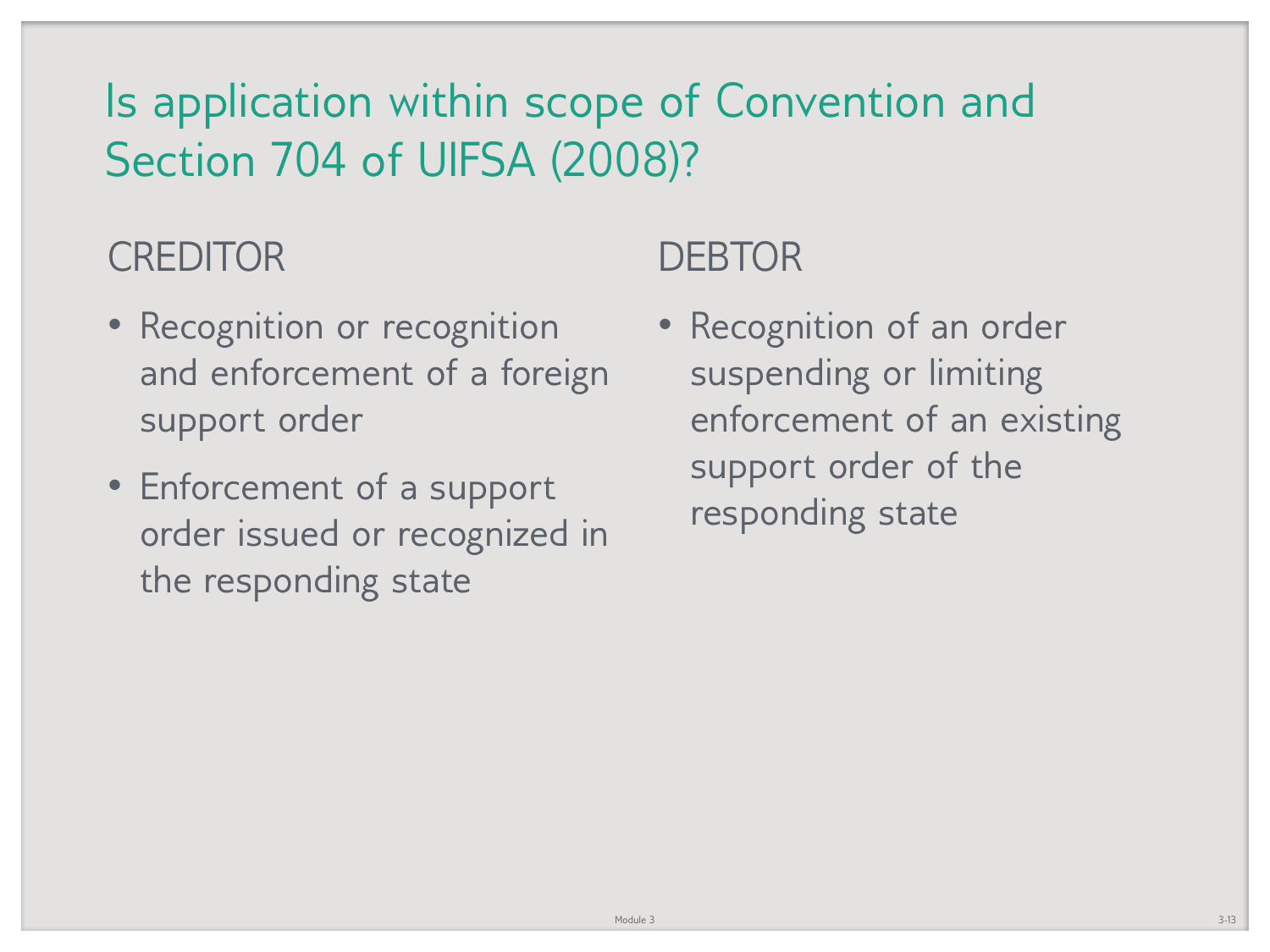

# Is application within scope of Convention and Section 704 of UIFSA (2008)?
CREDITOR
Recognition or recognition and enforcement of a foreign support order
Enforcement of a support order issued or recognized in the responding state
DEBTOR
Recognition of an order suspending or limiting enforcement of an existing support order of the responding state

Module 3
3-13